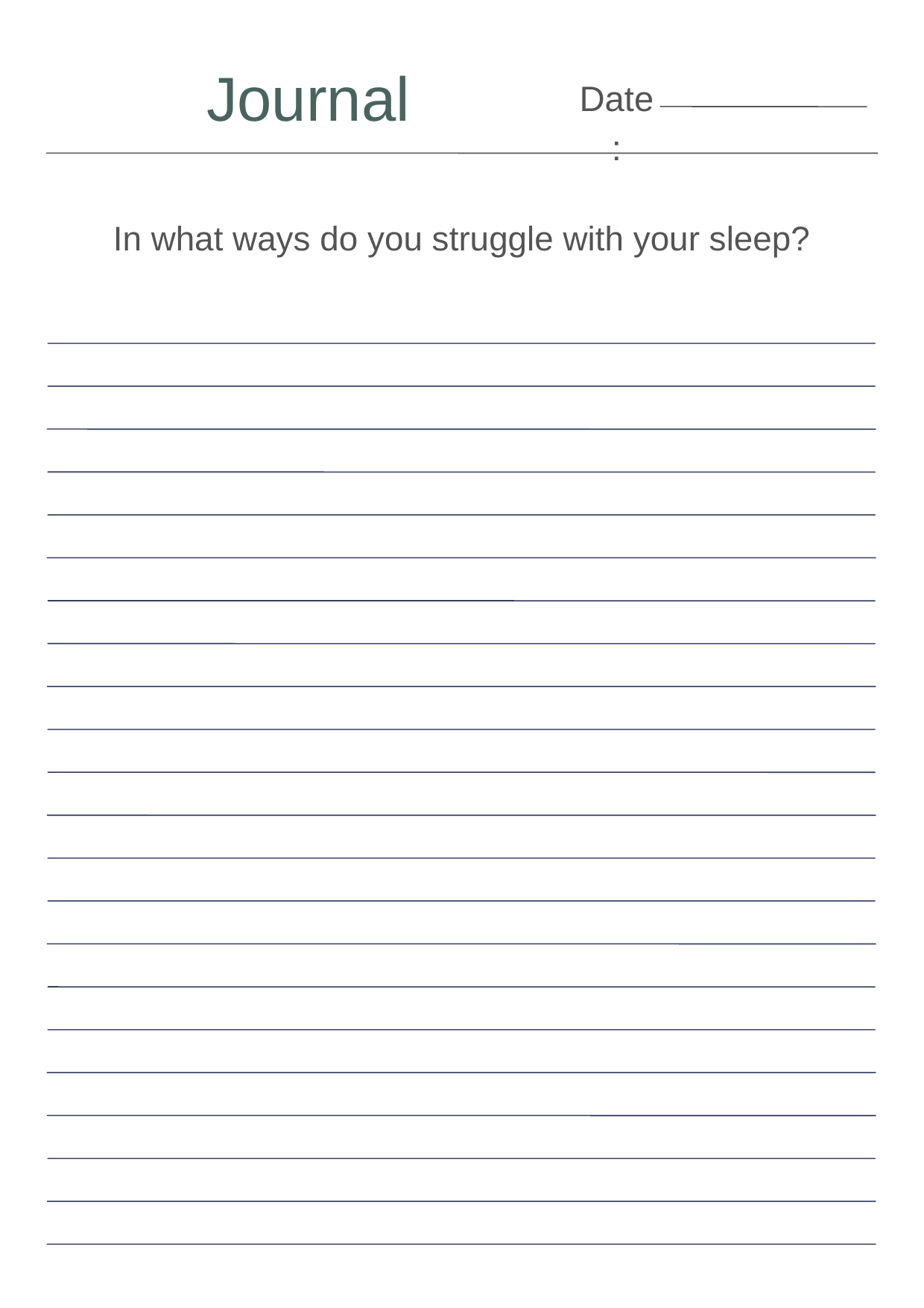

Journal
Date:

In what ways do you struggle with your sleep?